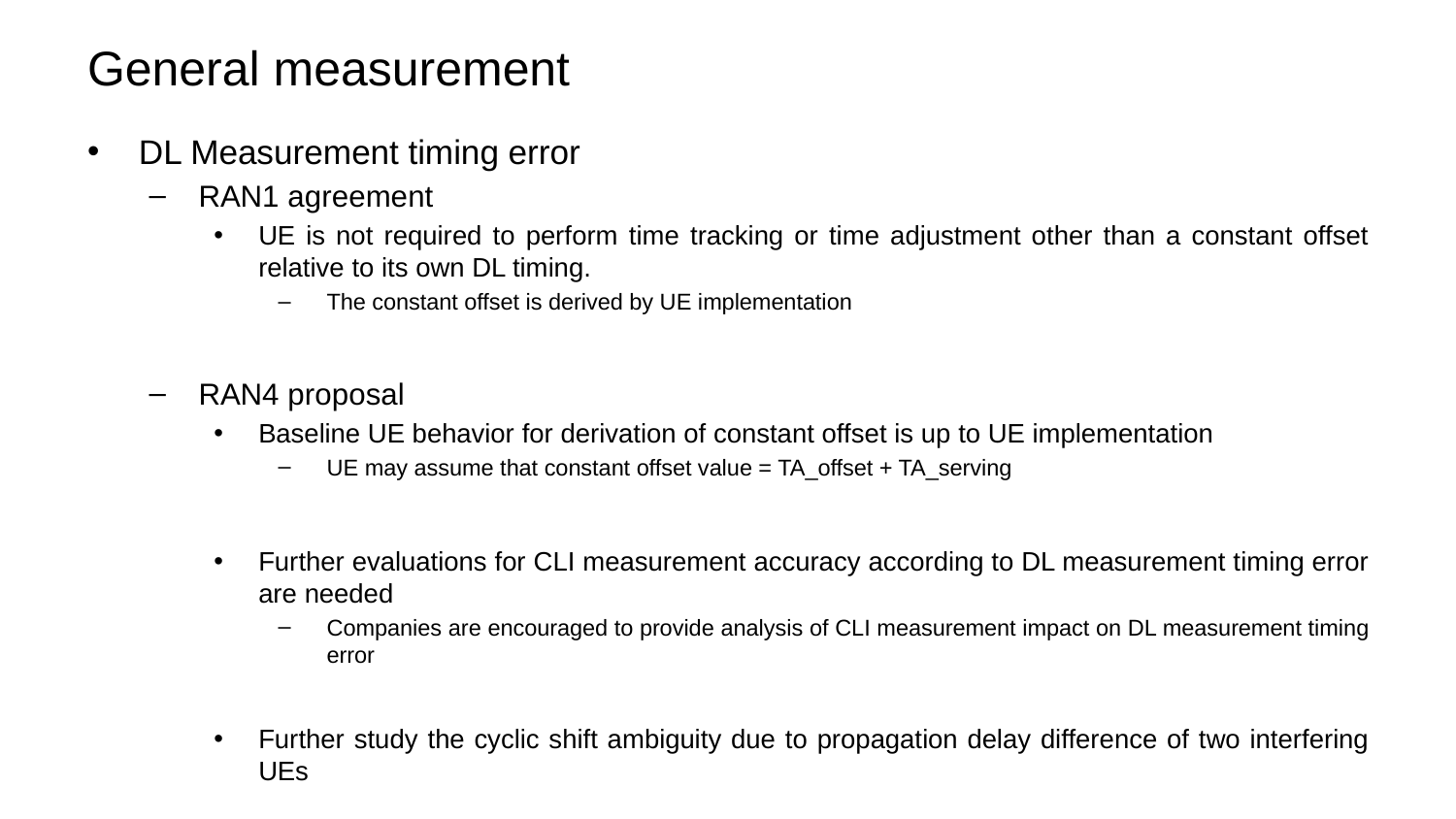

# General measurement
DL Measurement timing error
RAN1 agreement
UE is not required to perform time tracking or time adjustment other than a constant offset relative to its own DL timing.
The constant offset is derived by UE implementation

RAN4 proposal
Baseline UE behavior for derivation of constant offset is up to UE implementation
UE may assume that constant offset value = TA_offset + TA_serving

Further evaluations for CLI measurement accuracy according to DL measurement timing error are needed
Companies are encouraged to provide analysis of CLI measurement impact on DL measurement timing error

Further study the cyclic shift ambiguity due to propagation delay difference of two interfering UEs